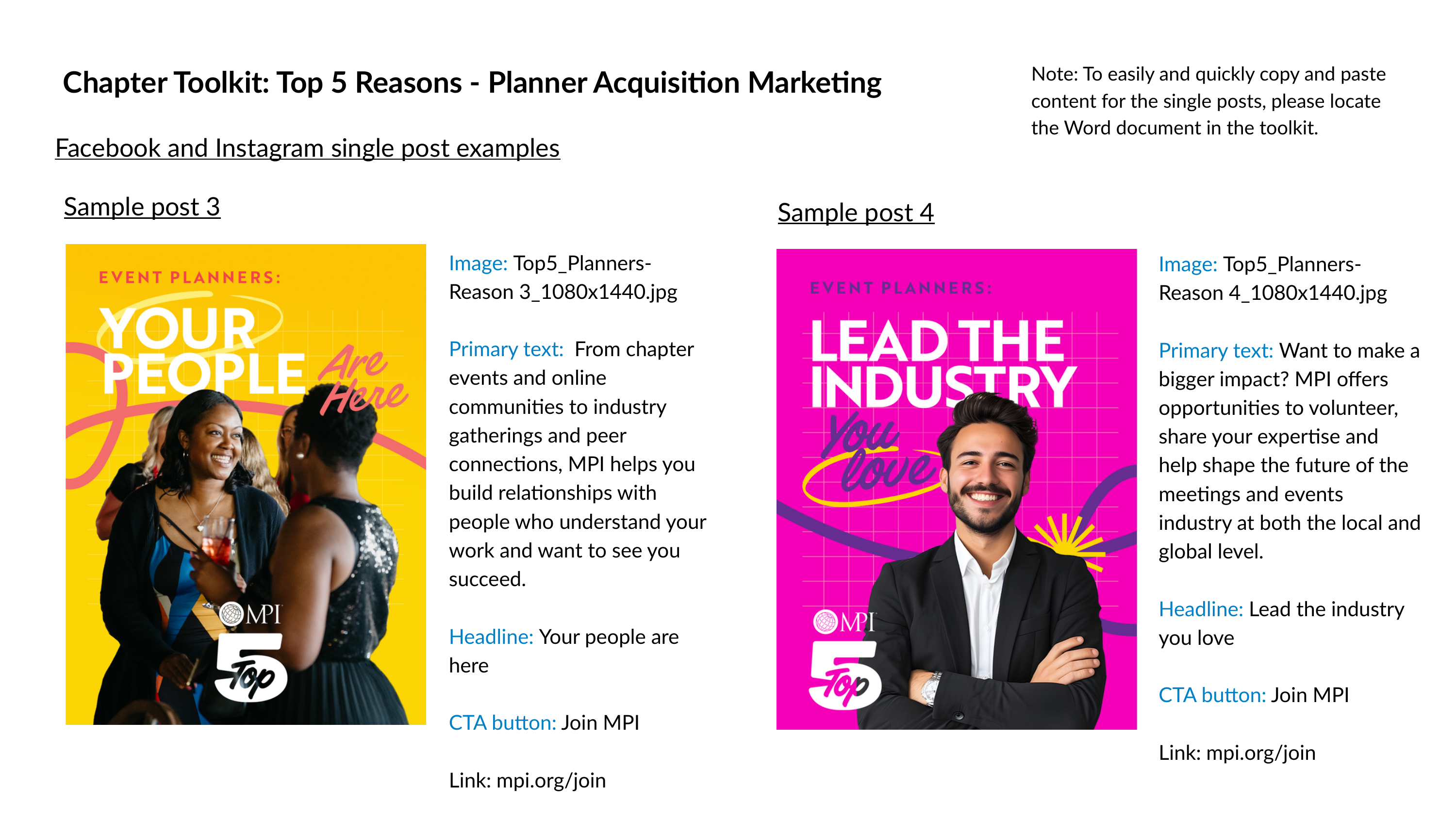

Chapter Toolkit: Top 5 Reasons - Planner Acquisition Marketing
Note: To easily and quickly copy and paste content for the single posts, please locate the Word document in the toolkit.
Facebook and Instagram single post examples
Sample post 3
Sample post 4

Image: Top5_Planners-Reason 3_1080x1440.jpg

Primary text:  From chapter events and online communities to industry gatherings and peer connections, MPI helps you build relationships with people who understand your work and want to see you succeed.

Headline: Your people are here

CTA button: Join MPI

Link: mpi.org/join
Image: Top5_Planners-Reason 4_1080x1440.jpg

Primary text: Want to make a bigger impact? MPI offers opportunities to volunteer, share your expertise and help shape the future of the meetings and events industry at both the local and global level.

Headline: Lead the industry you love

CTA button: Join MPI

Link: mpi.org/join